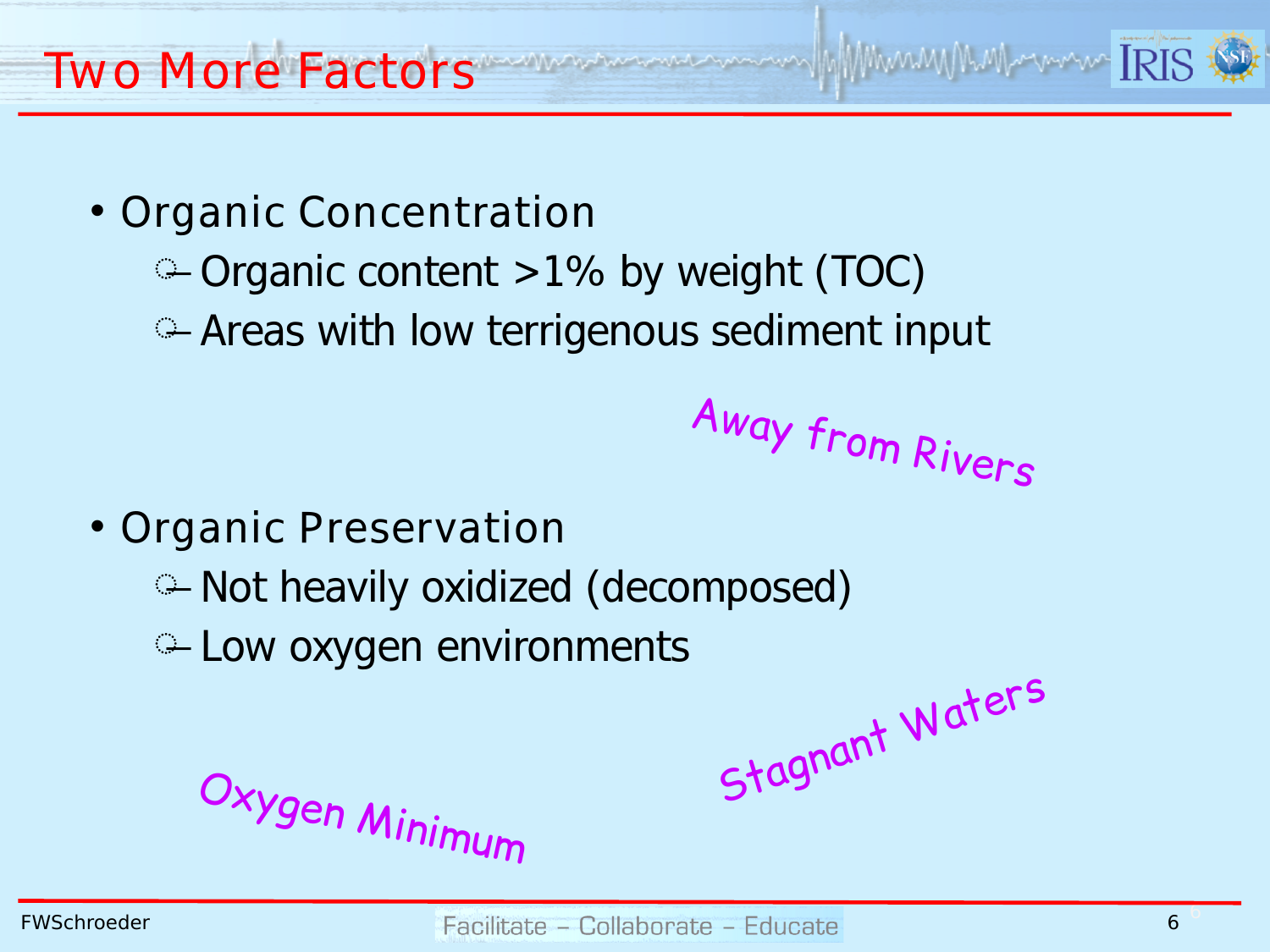

# Two More Factors
Organic Concentration
Organic content >1% by weight (TOC)
Areas with low terrigenous sediment input
Away from Rivers
Organic Preservation
Not heavily oxidized (decomposed)
Low oxygen environments
Stagnant Waters
Oxygen Minimum